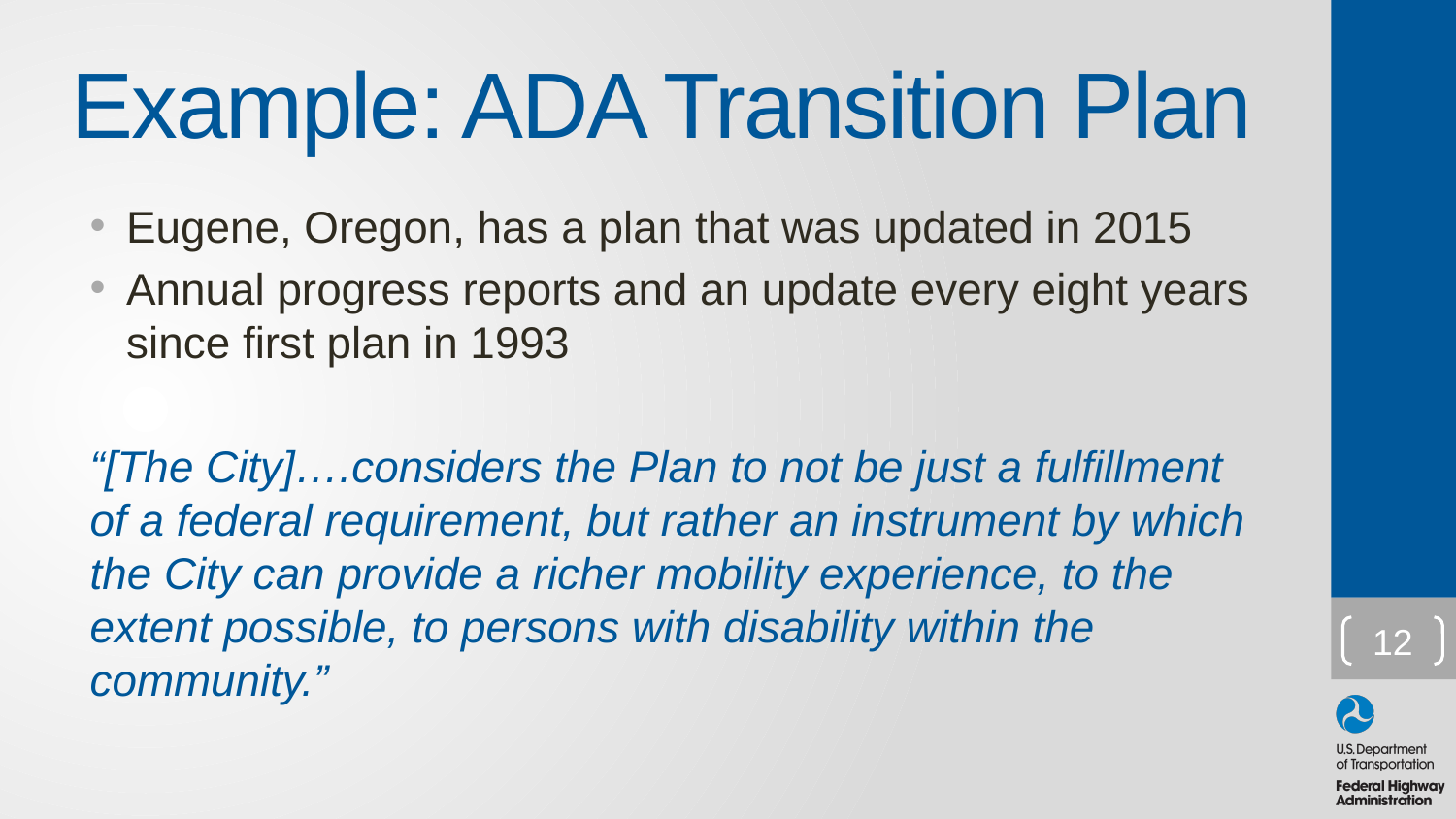

# Example: ADA Transition Plan
Eugene, Oregon, has a plan that was updated in 2015
Annual progress reports and an update every eight years since first plan in 1993

“[The City]….considers the Plan to not be just a fulfillment of a federal requirement, but rather an instrument by which the City can provide a richer mobility experience, to the extent possible, to persons with disability within the community.”

12